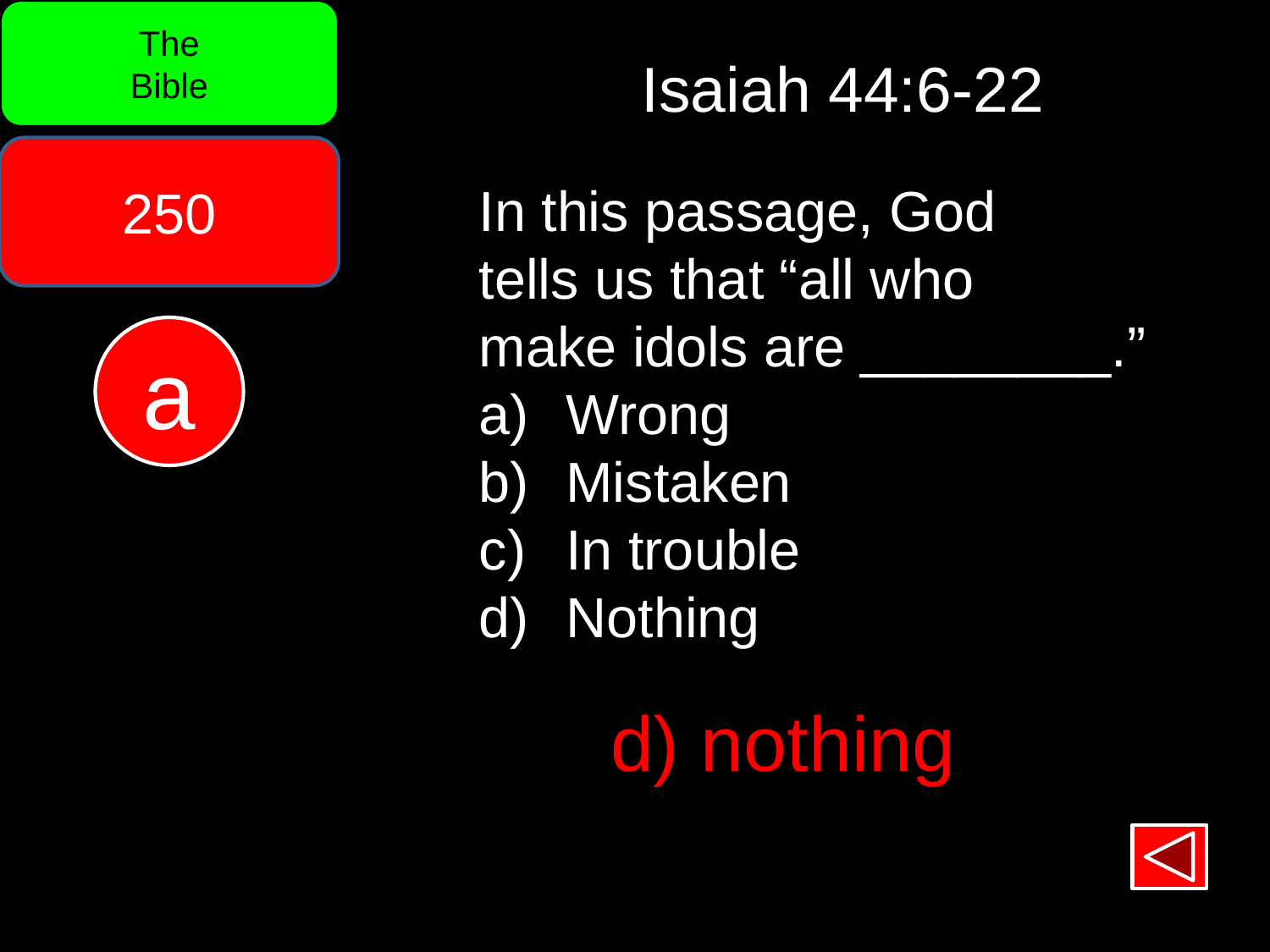

The
Bible
Isaiah 44:6-22
250
In this passage, God
tells us that “all who
make idols are ________.”
 Wrong
 Mistaken
 In trouble
 Nothing
a
d) nothing